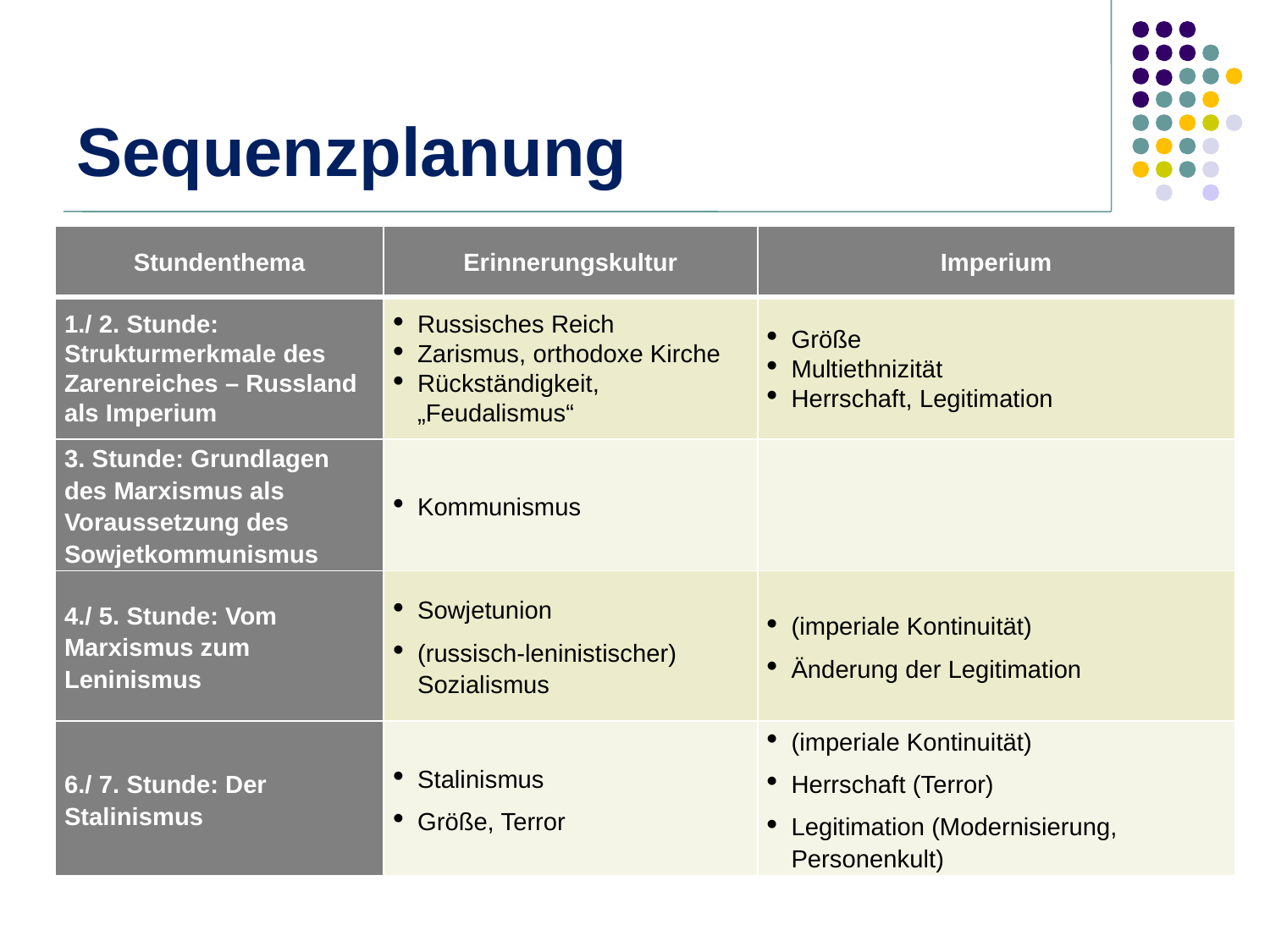

# Sequenzplanung
| Stundenthema | Erinnerungskultur | Imperium |
| --- | --- | --- |
| 1./ 2. Stunde: Strukturmerkmale des Zarenreiches – Russland als Imperium | Russisches Reich Zarismus, orthodoxe Kirche Rückständigkeit, „Feudalismus“ | Größe Multiethnizität Herrschaft, Legitimation |
| 3. Stunde: Grundlagen des Marxismus als Voraussetzung des Sowjetkommunismus | Kommunismus |  |
| 4./ 5. Stunde: Vom Marxismus zum Leninismus | Sowjetunion (russisch-leninistischer) Sozialismus | (imperiale Kontinuität) Änderung der Legitimation |
| 6./ 7. Stunde: Der Stalinismus | Stalinismus Größe, Terror | (imperiale Kontinuität) Herrschaft (Terror) Legitimation (Modernisierung, Personenkult) |